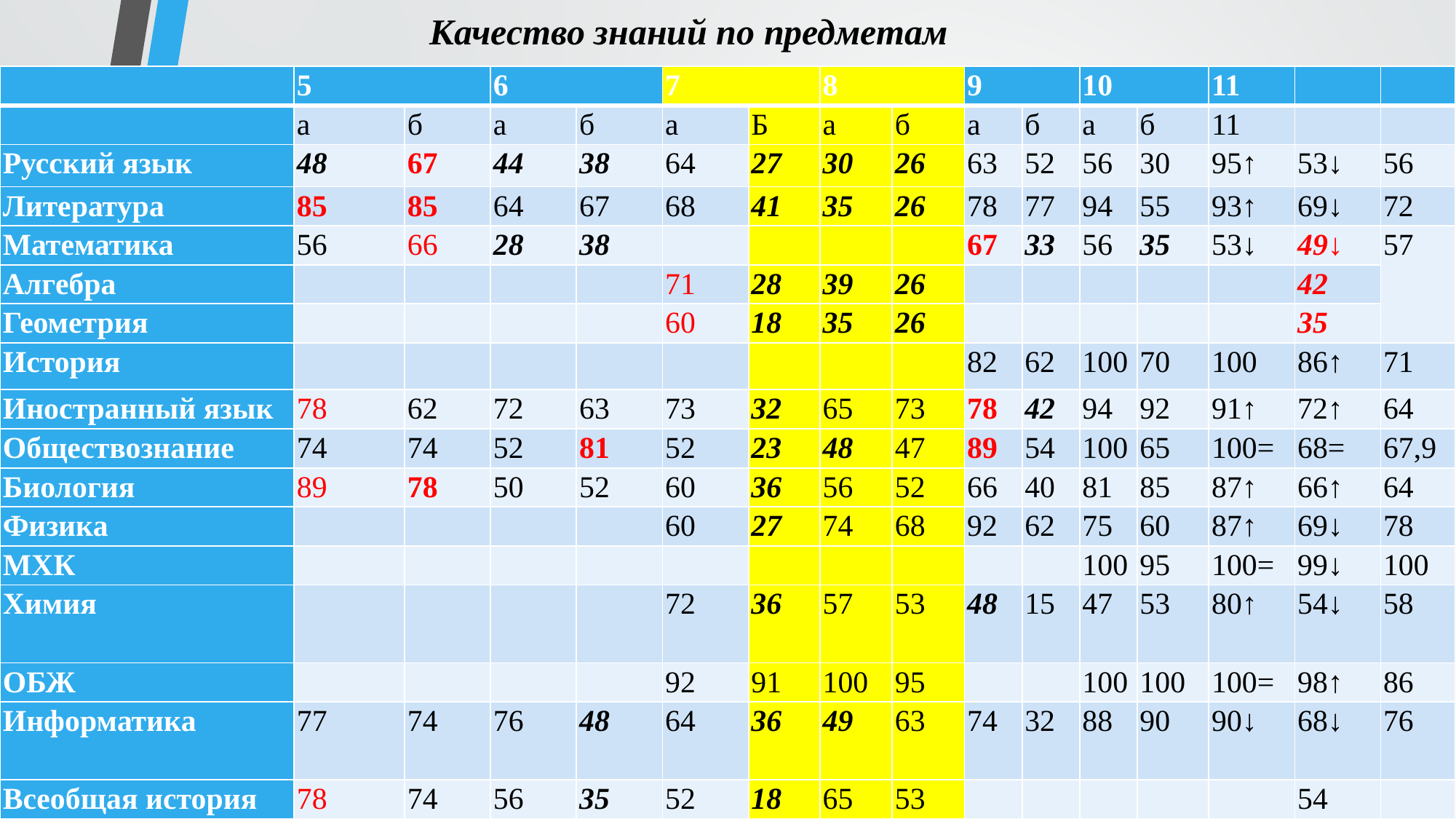

Качество знаний по предметам
|  | 5 |  | 6 |  | 7 |  | 8 |  | 9 |  | 10 |  | 11 |  |  |
| --- | --- | --- | --- | --- | --- | --- | --- | --- | --- | --- | --- | --- | --- | --- | --- |
|  | а | б | а | б | а | Б | а | б | а | б | а | б | 11 |  |  |
| Русский язык | 48 | 67 | 44 | 38 | 64 | 27 | 30 | 26 | 63 | 52 | 56 | 30 | 95↑ | 53↓ | 56 |
| Литература | 85 | 85 | 64 | 67 | 68 | 41 | 35 | 26 | 78 | 77 | 94 | 55 | 93↑ | 69↓ | 72 |
| Математика | 56 | 66 | 28 | 38 |  |  |  |  | 67 | 33 | 56 | 35 | 53↓ | 49↓ | 57 |
| Алгебра |  |  |  |  | 71 | 28 | 39 | 26 |  |  |  |  |  | 42 |  |
| Геометрия |  |  |  |  | 60 | 18 | 35 | 26 |  |  |  |  |  | 35 |  |
| История |  |  |  |  |  |  |  |  | 82 | 62 | 100 | 70 | 100 | 86↑ | 71 |
| Иностранный язык | 78 | 62 | 72 | 63 | 73 | 32 | 65 | 73 | 78 | 42 | 94 | 92 | 91↑ | 72↑ | 64 |
| Обществознание | 74 | 74 | 52 | 81 | 52 | 23 | 48 | 47 | 89 | 54 | 100 | 65 | 100= | 68= | 67,9 |
| Биология | 89 | 78 | 50 | 52 | 60 | 36 | 56 | 52 | 66 | 40 | 81 | 85 | 87↑ | 66↑ | 64 |
| Физика |  |  |  |  | 60 | 27 | 74 | 68 | 92 | 62 | 75 | 60 | 87↑ | 69↓ | 78 |
| МХК |  |  |  |  |  |  |  |  |  |  | 100 | 95 | 100= | 99↓ | 100 |
| Химия |  |  |  |  | 72 | 36 | 57 | 53 | 48 | 15 | 47 | 53 | 80↑ | 54↓ | 58 |
| ОБЖ |  |  |  |  | 92 | 91 | 100 | 95 |  |  | 100 | 100 | 100= | 98↑ | 86 |
| Информатика | 77 | 74 | 76 | 48 | 64 | 36 | 49 | 63 | 74 | 32 | 88 | 90 | 90↓ | 68↓ | 76 |
| Всеобщая история | 78 | 74 | 56 | 35 | 52 | 18 | 65 | 53 |  |  |  |  |  | 54 |  |
| История России |  |  | 48 | 67 | 36 | 18 | 52 | 58 |  |  |  |  |  | 47 |  |